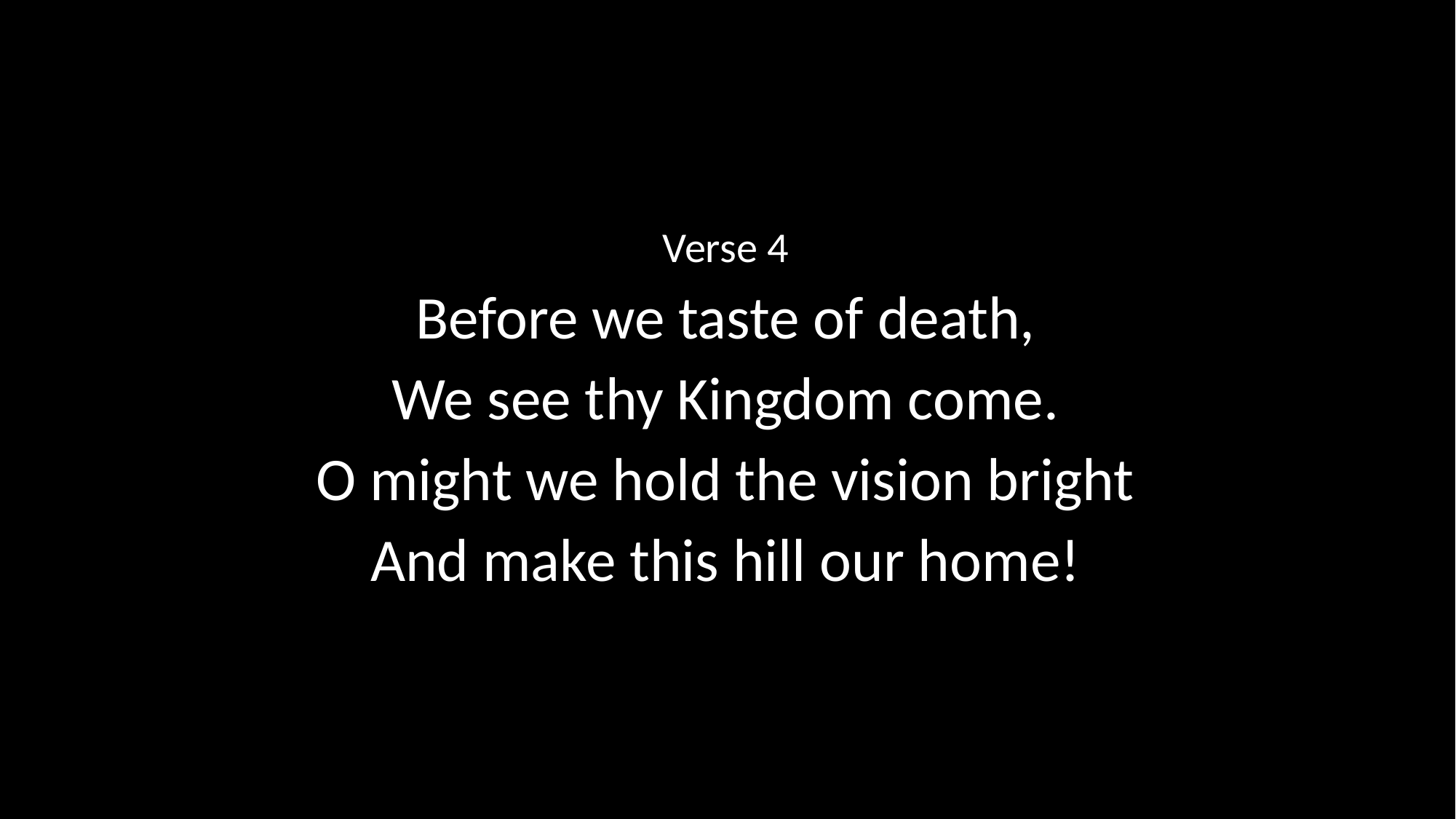

Verse 4
Before we taste of death,
We see thy Kingdom come.
O might we hold the vision bright
And make this hill our home!